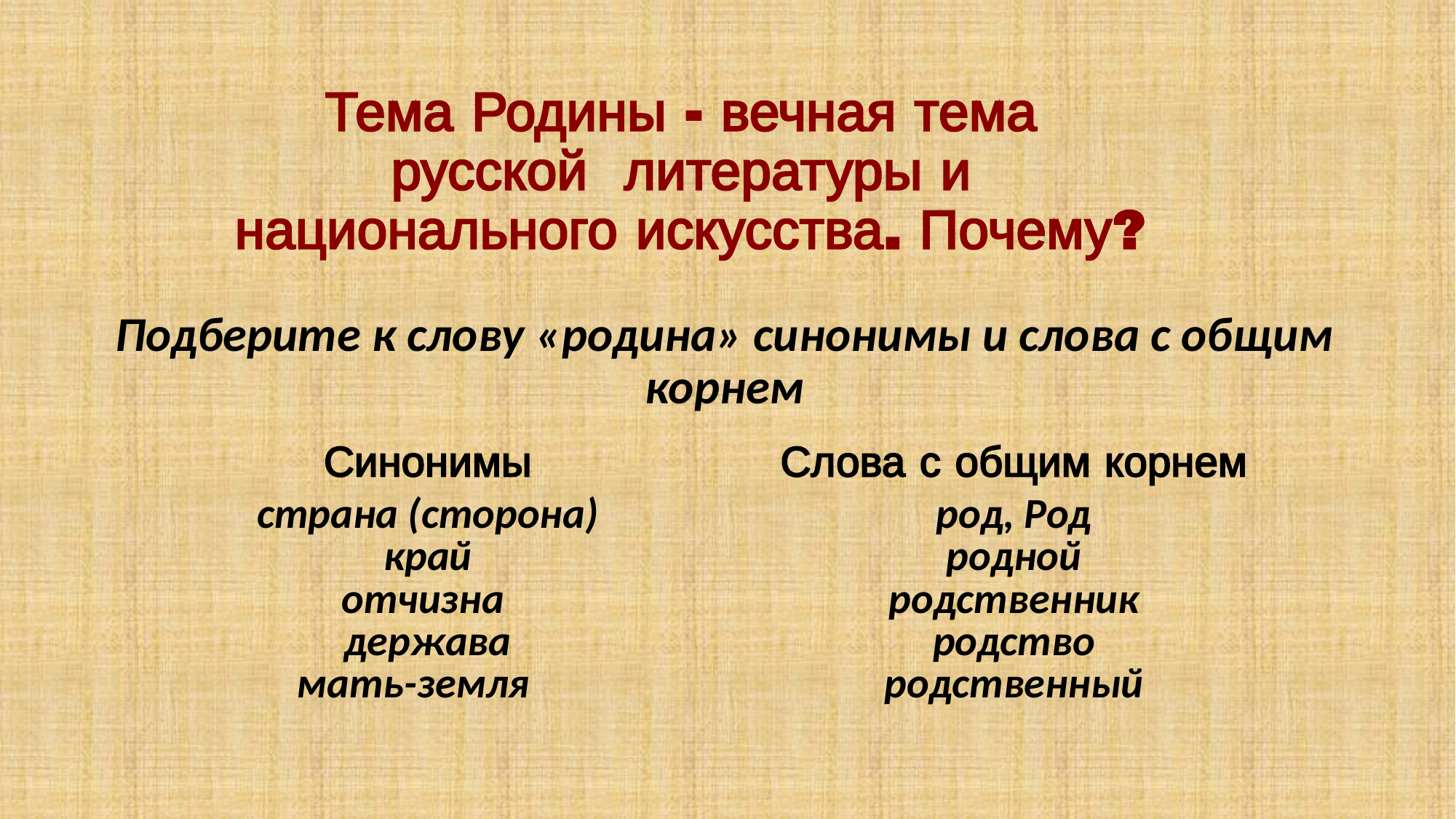

# Тема Родины - вечная тема русской  литературы и национального искусства. Почему?
Подберите к слову «родина» синонимы и слова с общим корнем

| Синонимы | Слова с общим корнем |
| --- | --- |
| страна (сторона) край отчизна держава мать-земля | род, Род родной родственник родство родственный |